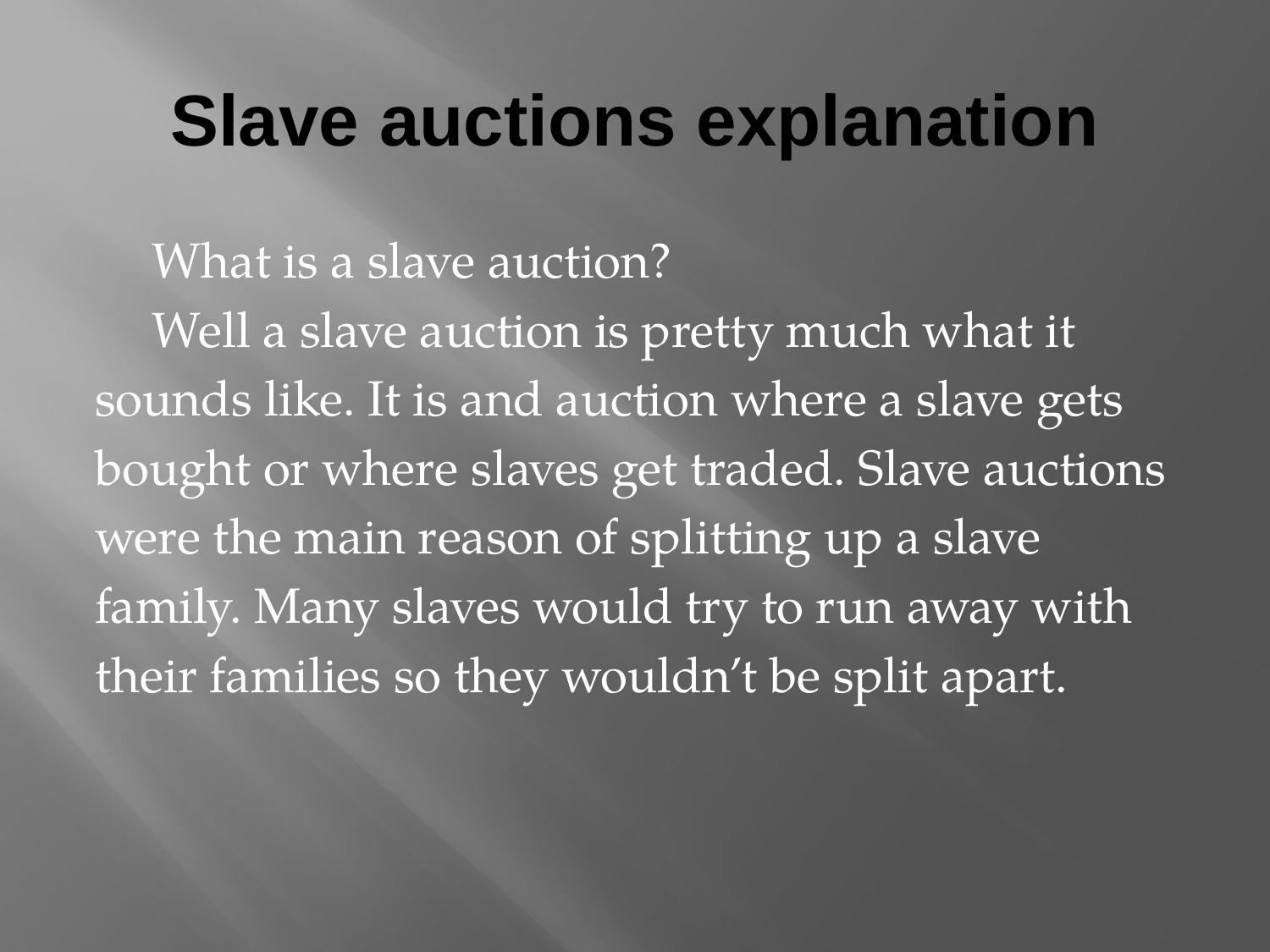

# Slave auctions explanation
	What is a slave auction?
	Well a slave auction is pretty much what it
sounds like. It is and auction where a slave gets
bought or where slaves get traded. Slave auctions
were the main reason of splitting up a slave
family. Many slaves would try to run away with
their families so they wouldn’t be split apart.